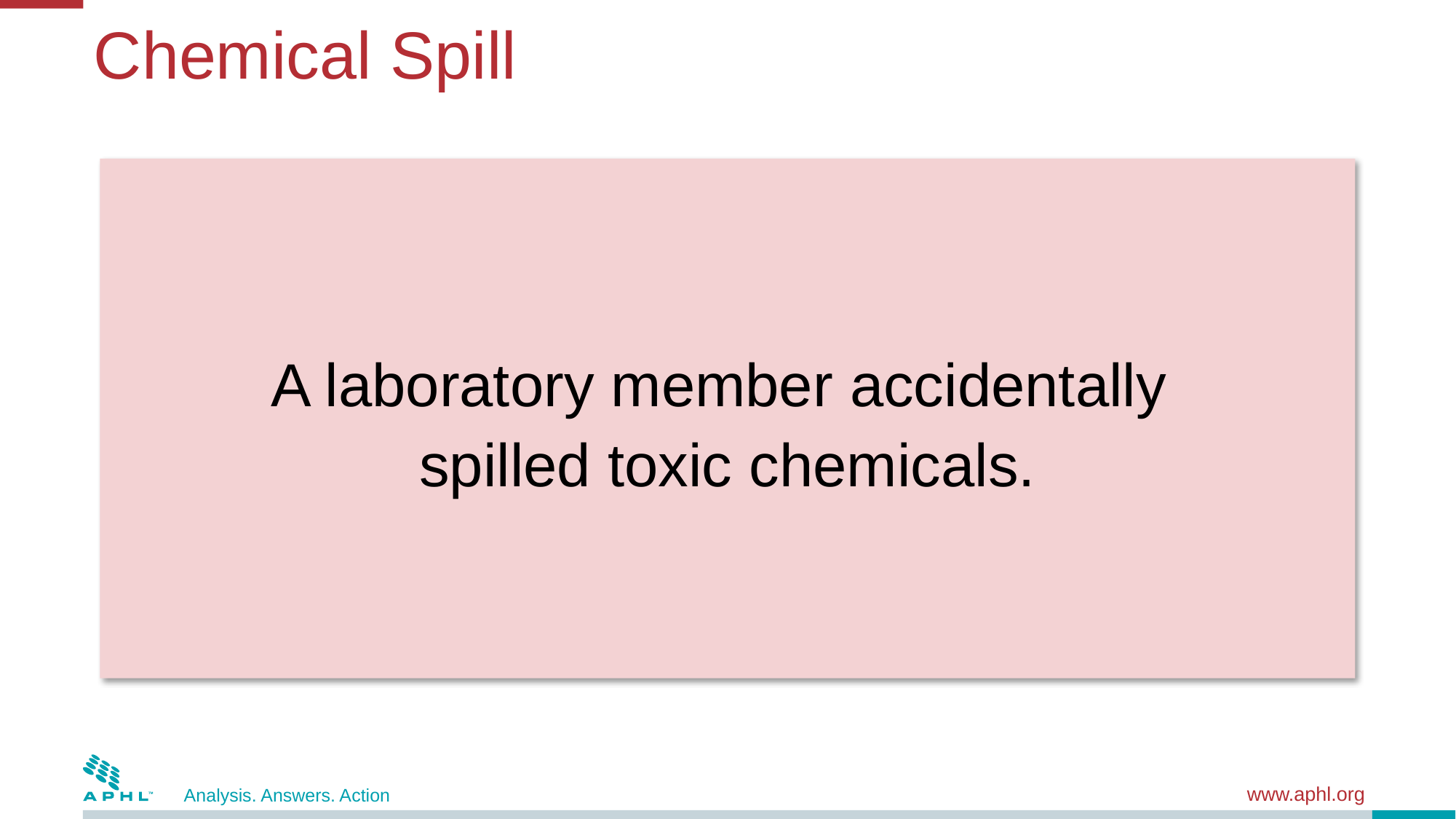

# Chemical Spill
A laboratory member accidentally
spilled toxic chemicals.